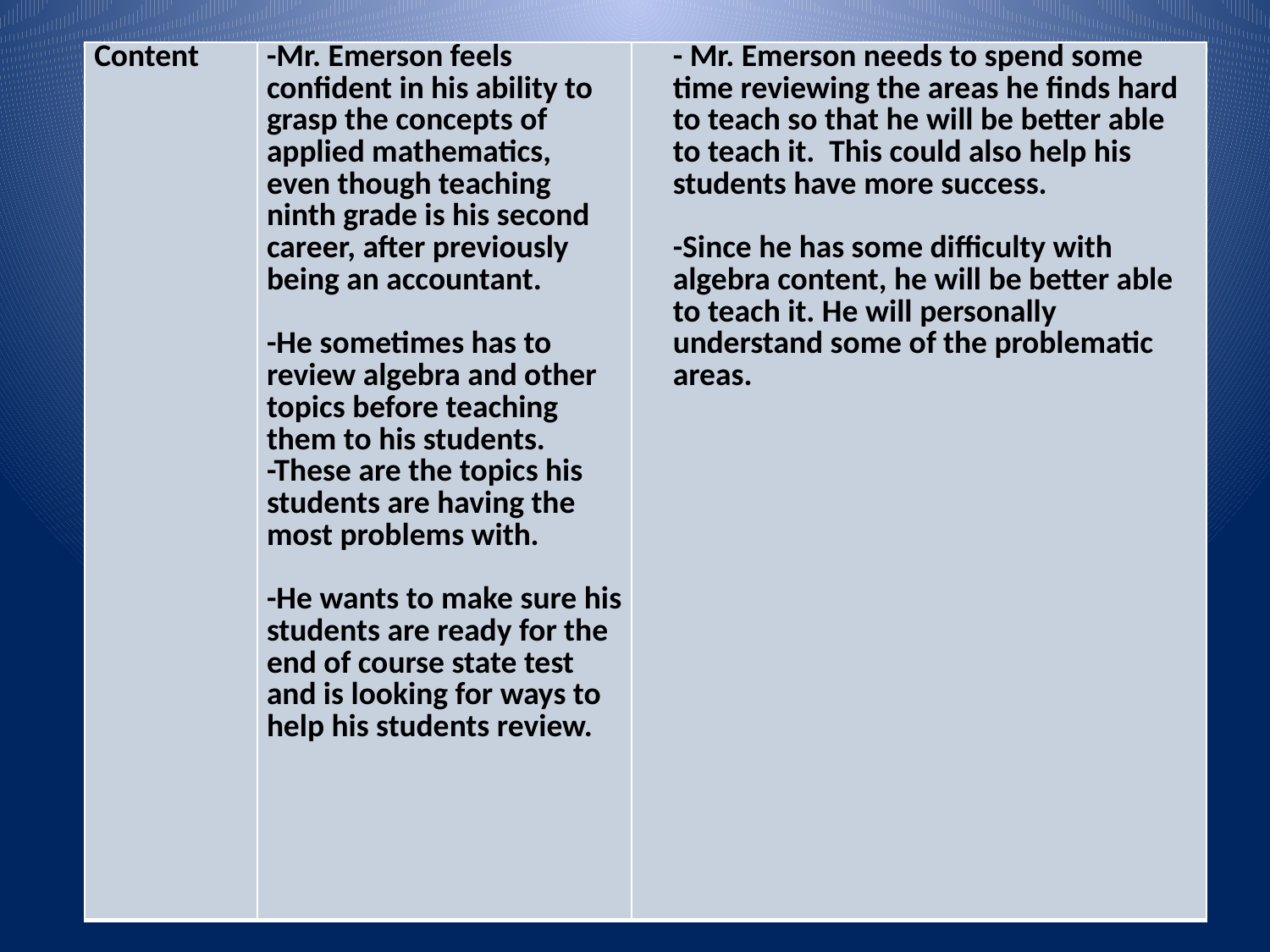

#
| Content | -Mr. Emerson feels confident in his ability to grasp the concepts of applied mathematics, even though teaching ninth grade is his second career, after previously being an accountant. -He sometimes has to review algebra and other topics before teaching them to his students. -These are the topics his students are having the most problems with. -He wants to make sure his students are ready for the end of course state test and is looking for ways to help his students review. | - Mr. Emerson needs to spend some time reviewing the areas he finds hard to teach so that he will be better able to teach it. This could also help his students have more success. -Since he has some difficulty with algebra content, he will be better able to teach it. He will personally understand some of the problematic areas. |
| --- | --- | --- |